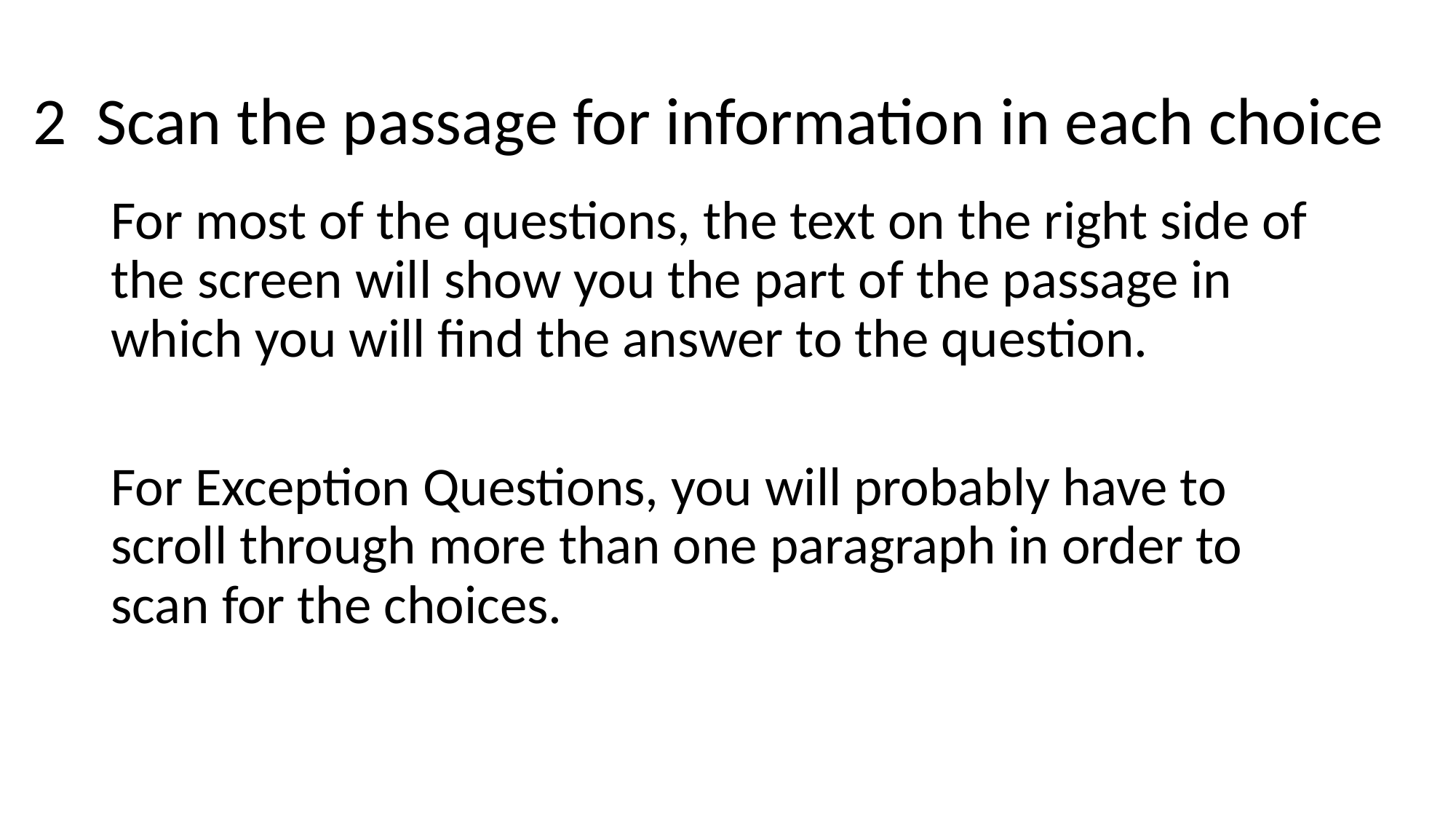

# 2  Scan the passage for information in each choice
For most of the questions, the text on the right side of the screen will show you the part of the passage in which you will find the answer to the question.

For Exception Questions, you will probably have to scroll through more than one paragraph in order to scan for the choices.